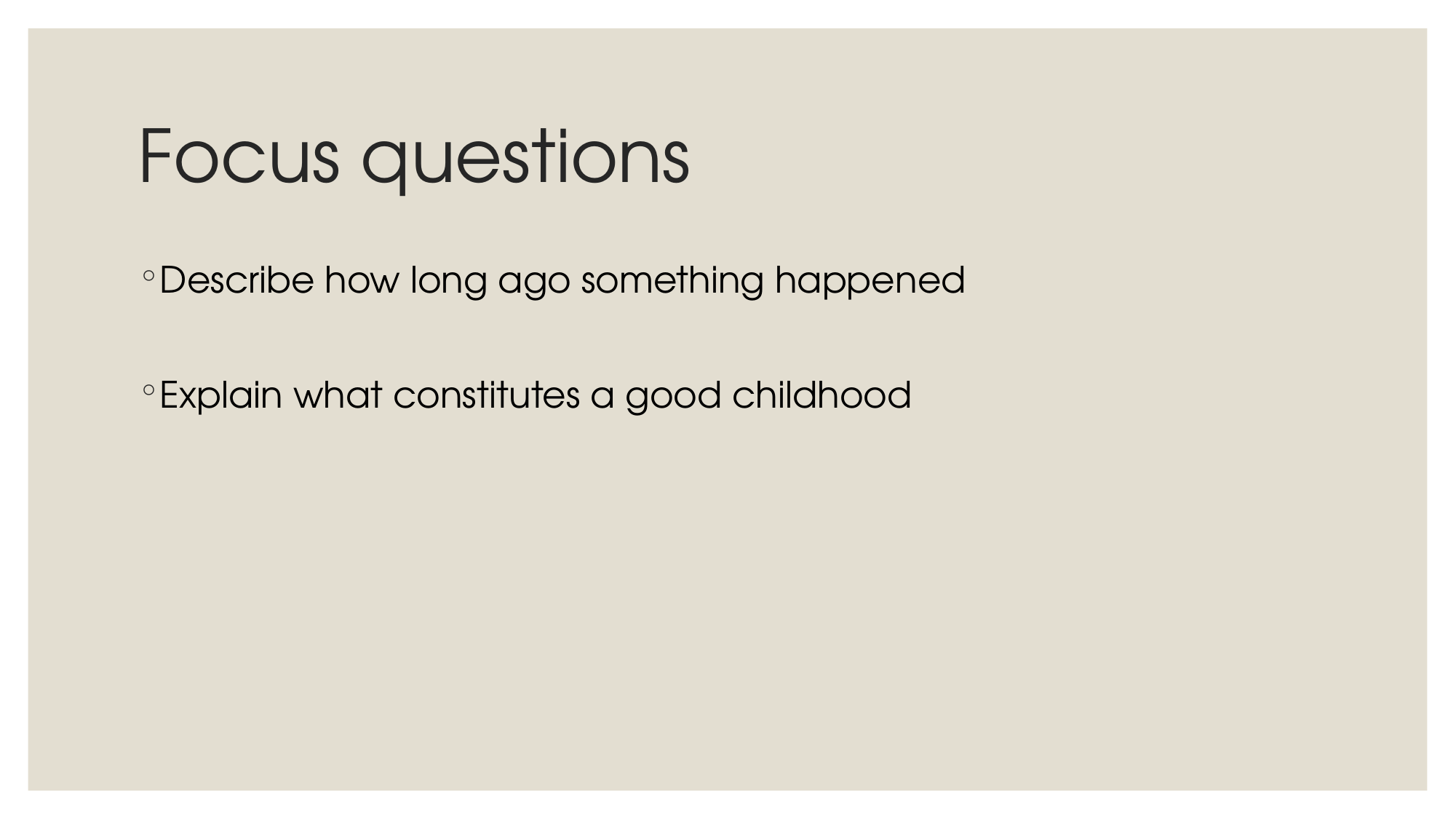

# Focus questions
Describe how long ago something happened

Explain what constitutes a good childhood